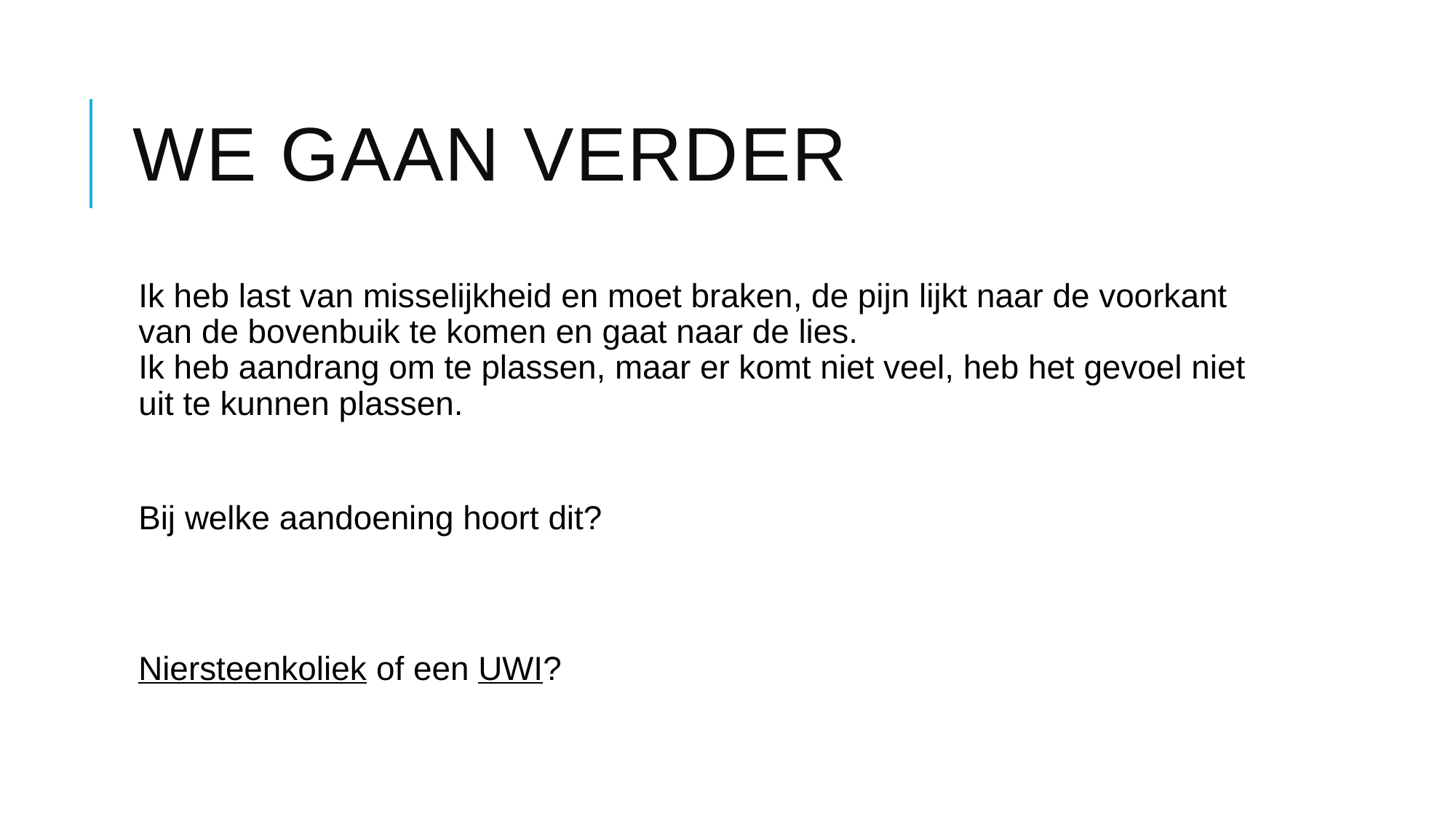

# We gaan verder
Ik heb last van misselijkheid en moet braken, de pijn lijkt naar de voorkant van de bovenbuik te komen en gaat naar de lies.
Ik heb aandrang om te plassen, maar er komt niet veel, heb het gevoel niet uit te kunnen plassen.

Bij welke aandoening hoort dit?

Niersteenkoliek of een UWI?